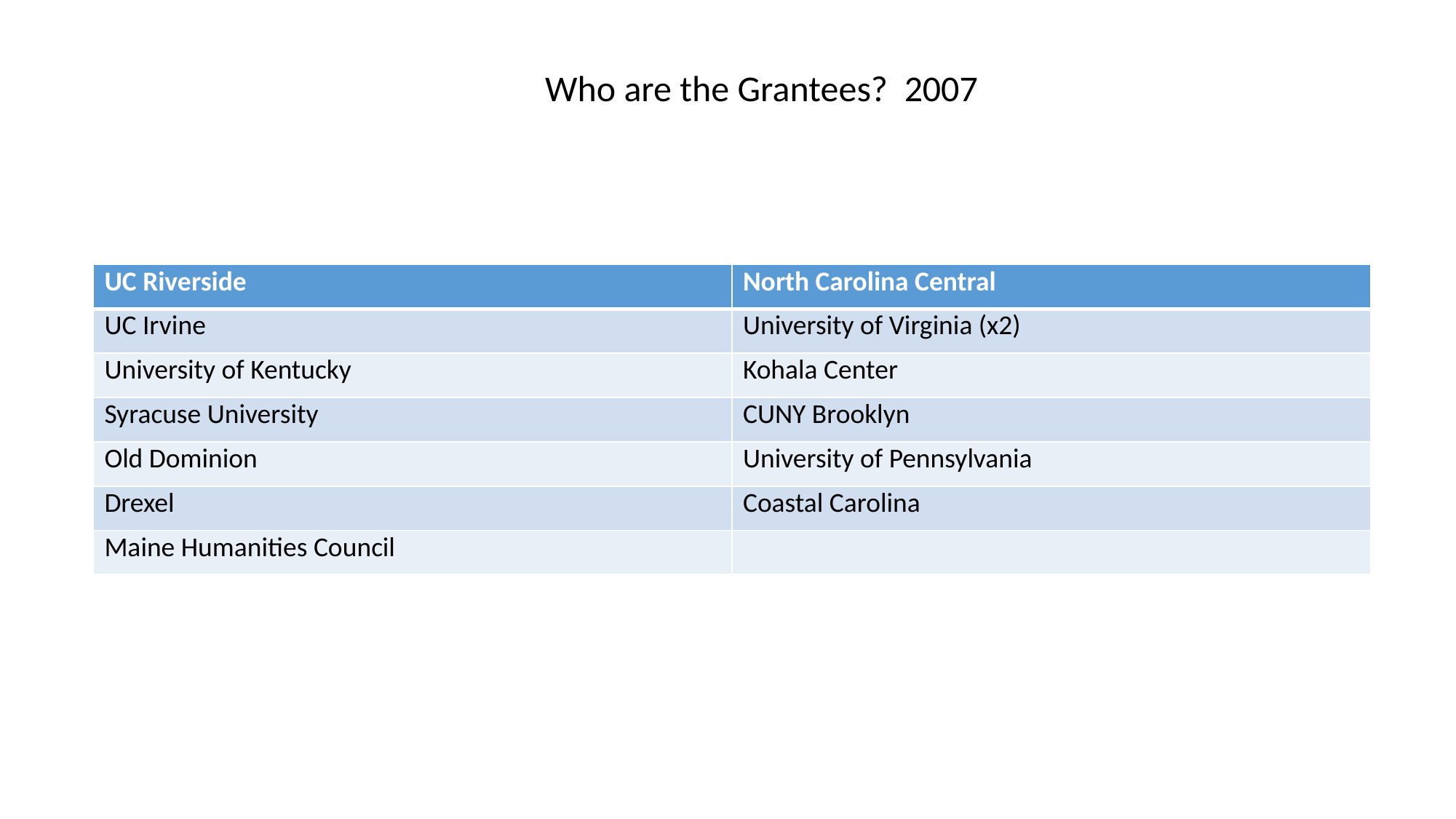

Who are the Grantees?  2007
| UC Riverside | North Carolina Central |
| --- | --- |
| UC Irvine | University of Virginia (x2) |
| University of Kentucky | Kohala Center |
| Syracuse University | CUNY Brooklyn |
| Old Dominion | University of Pennsylvania |
| Drexel | Coastal Carolina |
| Maine Humanities Council |  |